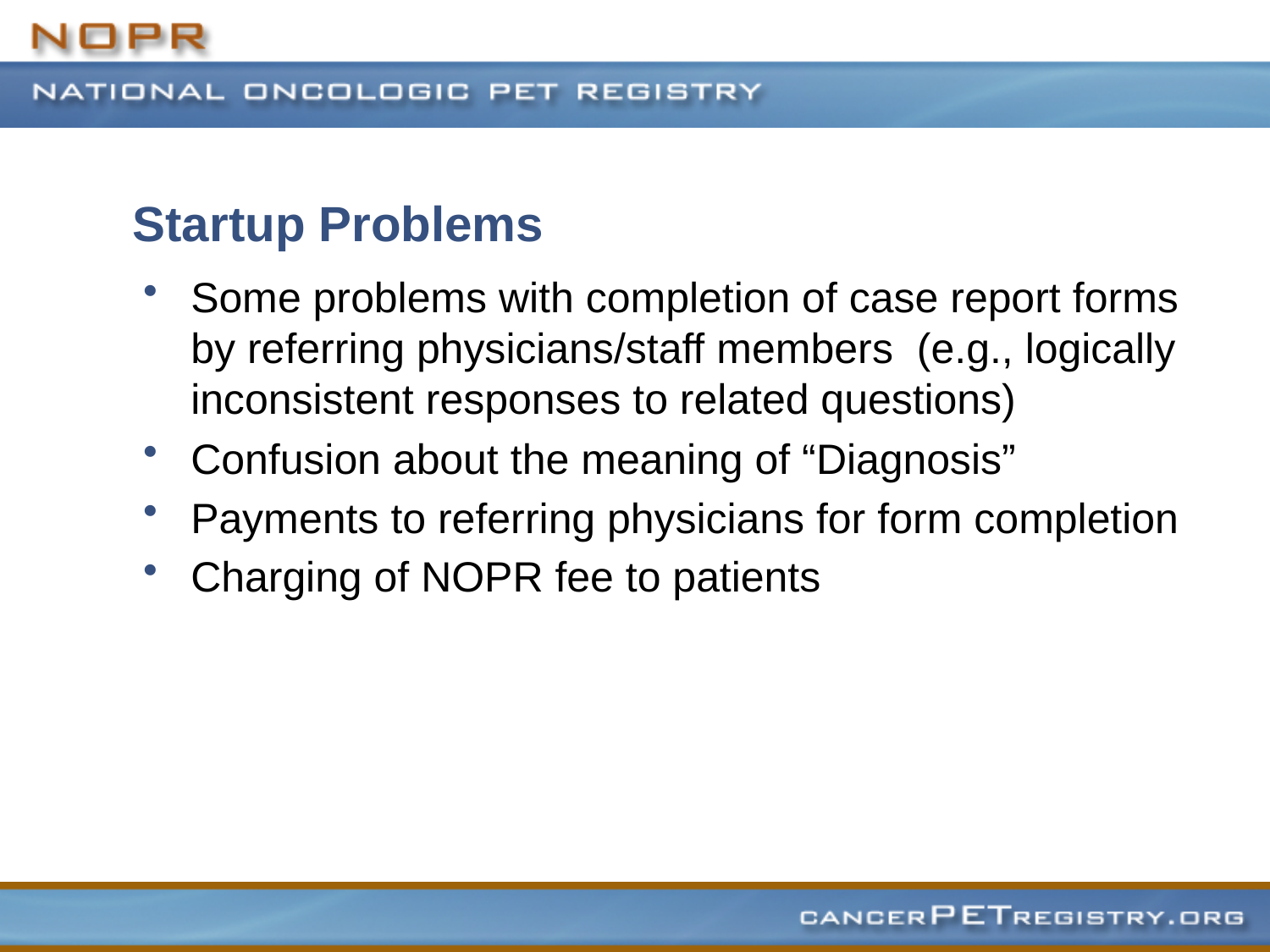

# Startup Problems
Some problems with completion of case report forms by referring physicians/staff members  (e.g., logically inconsistent responses to related questions)
Confusion about the meaning of “Diagnosis”
Payments to referring physicians for form completion
Charging of NOPR fee to patients